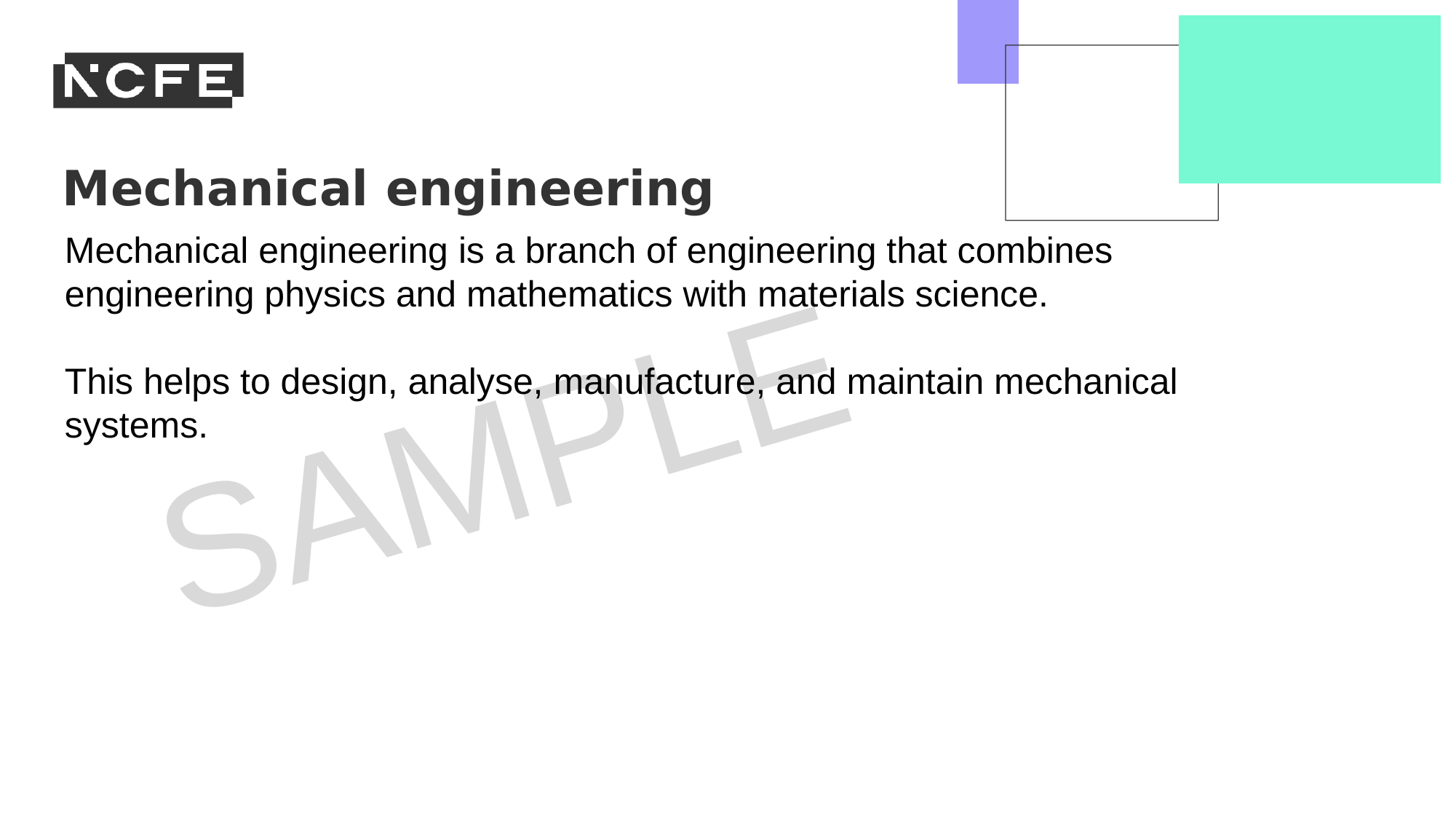

Mechanical engineering
Mechanical engineering is a branch of engineering that combines engineering physics and mathematics with materials science.

This helps to design, analyse, manufacture, and maintain mechanical systems.